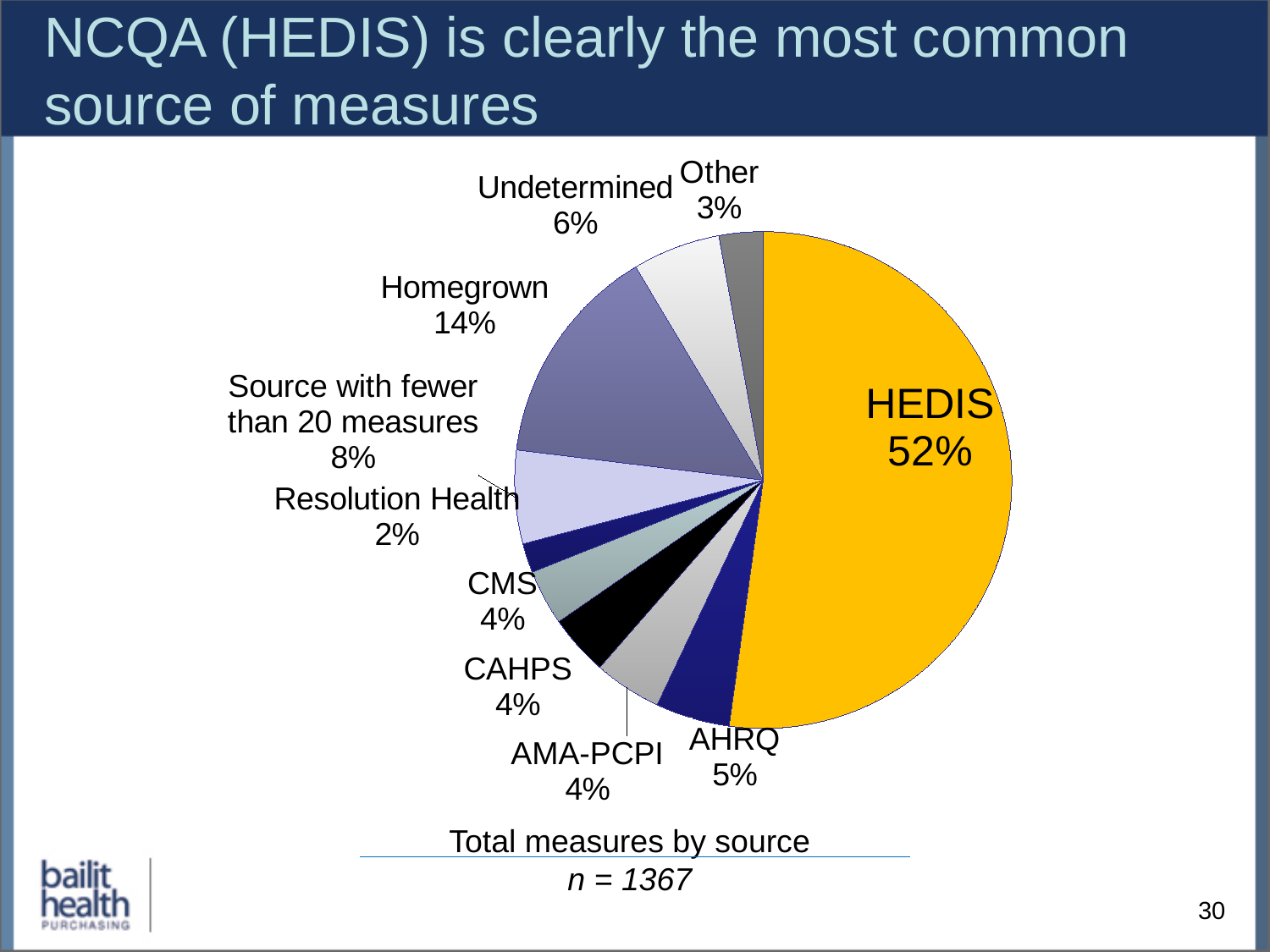

# NCQA (HEDIS) is clearly the most common source of measures

### Chart

| Category | number of measures |
|---|---|
| HEDIS | 713.0 |
| AHRQ | 66.0 |
| AMA-PCPI | 60.0 |
| CAHPS | 54.0 |
| CMS | 49.0 |
| Resolution Health | 26.0 |
| less than 20 measures | 83.0 |
| Homegrown | 198.0 |
| Undetermined | 78.0 |
| Other | 39.0 |
Total measures by source
n = 1367
30